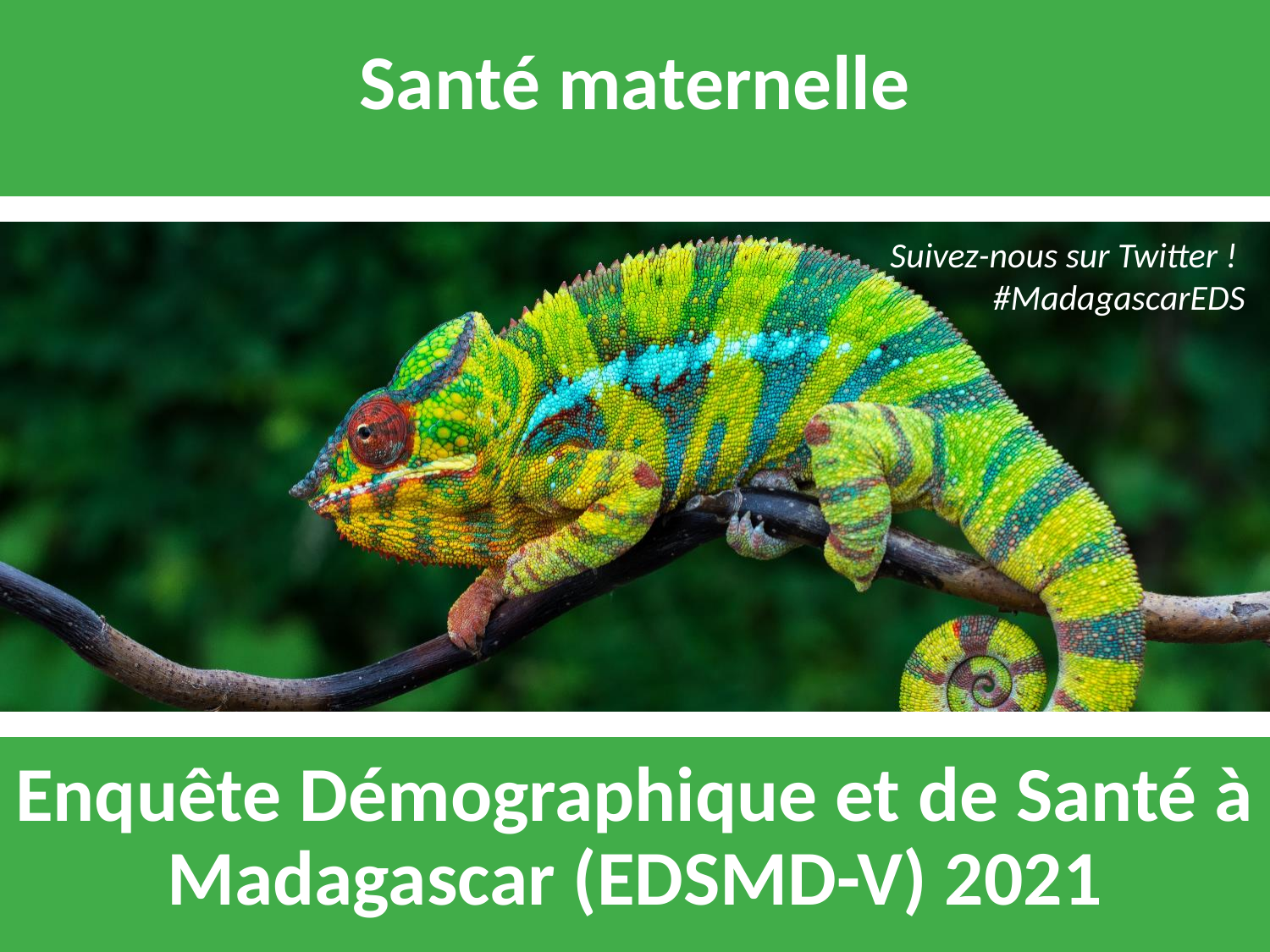

Santé maternelle
Suivez-nous sur Twitter !
#MadagascarEDS